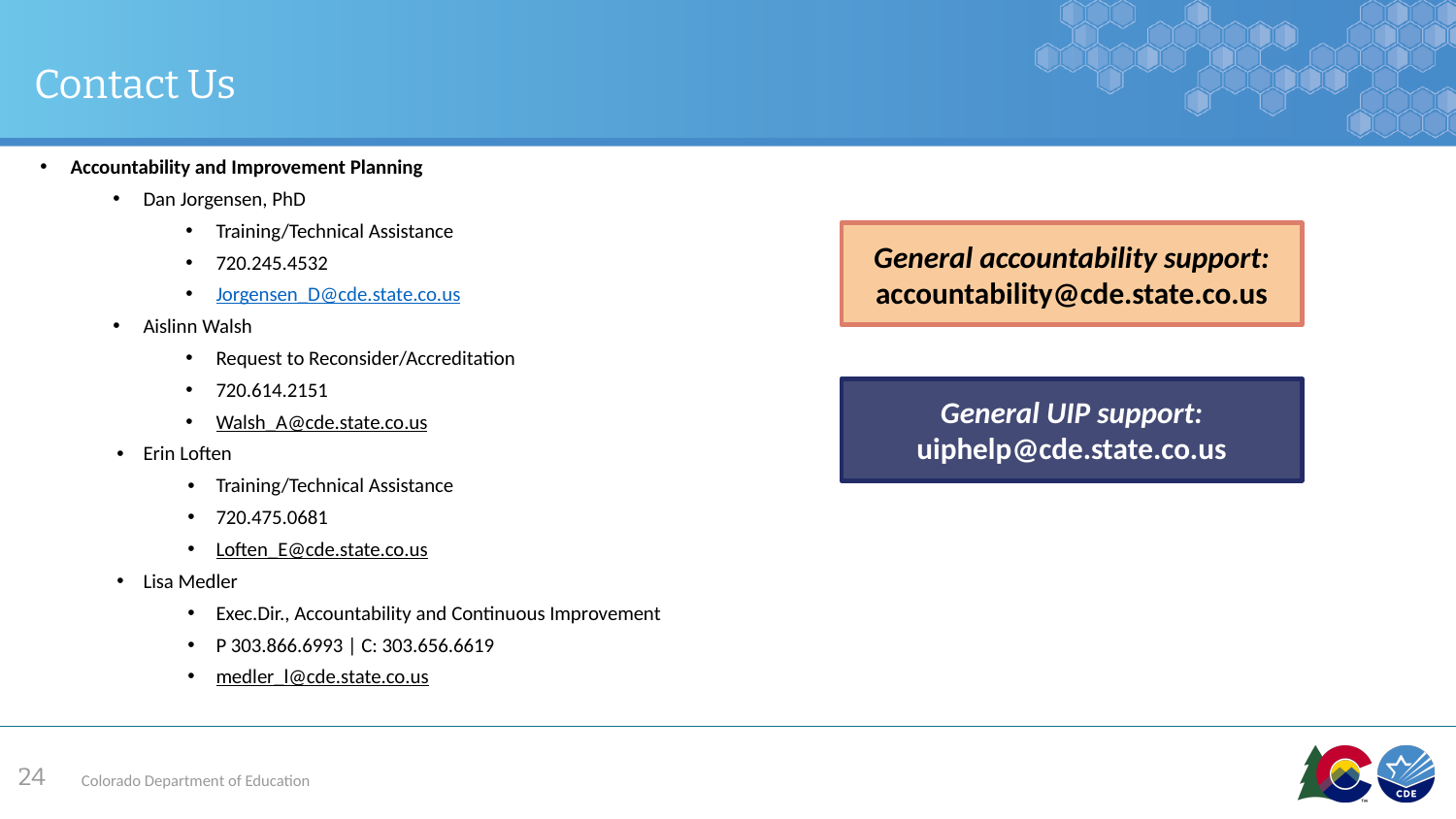

# Contact Us
Accountability and Improvement Planning
Dan Jorgensen, PhD
Training/Technical Assistance
720.245.4532
Jorgensen_D@cde.state.co.us
Aislinn Walsh
Request to Reconsider/Accreditation
720.614.2151
Walsh_A@cde.state.co.us
Erin Loften
Training/Technical Assistance
720.475.0681
Loften_E@cde.state.co.us
Lisa Medler
Exec.Dir., Accountability and Continuous Improvement
P 303.866.6993 | C: 303.656.6619
medler_l@cde.state.co.us
General accountability support:
accountability@cde.state.co.us
General UIP support:
uiphelp@cde.state.co.us
24